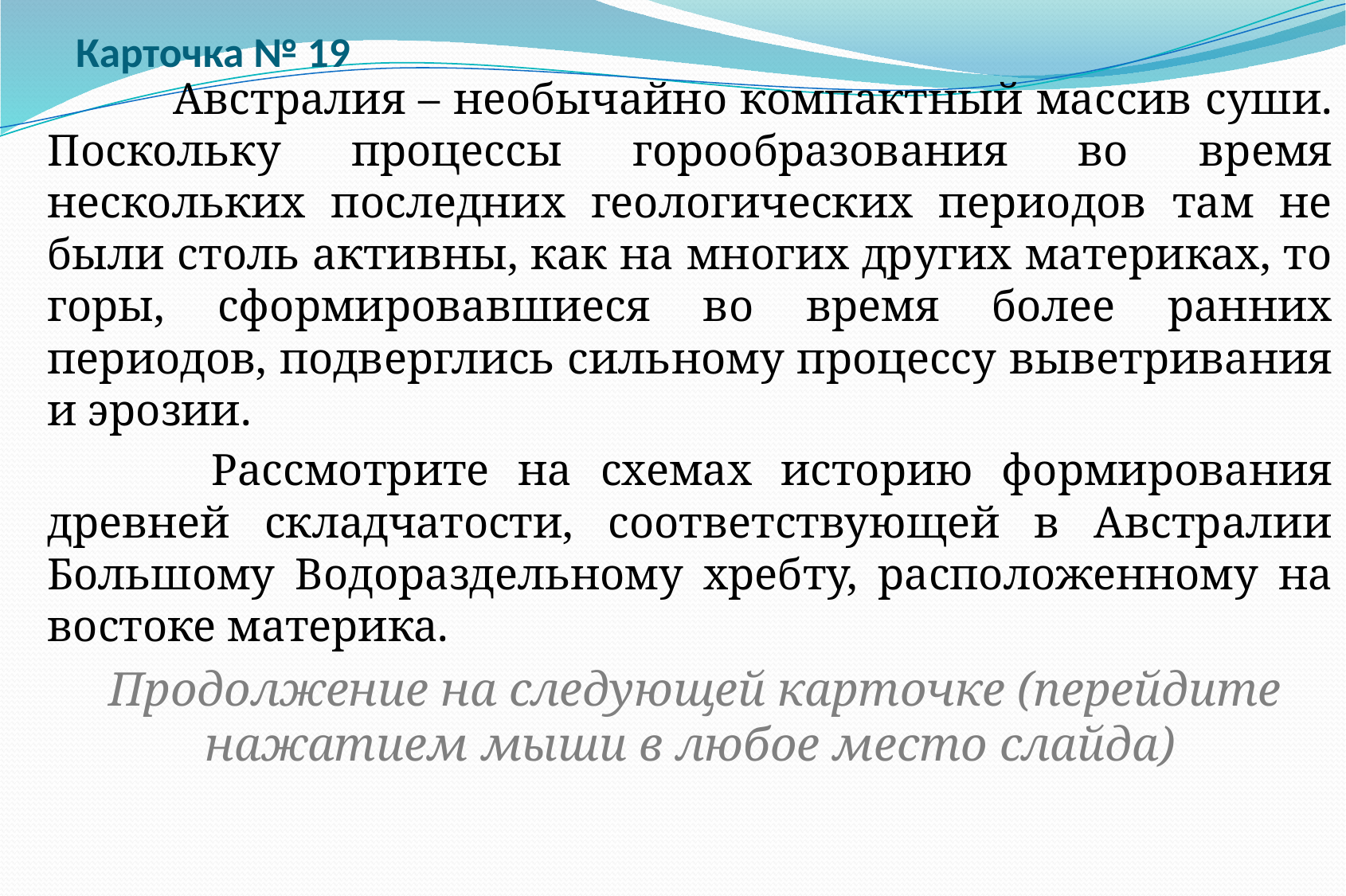

# Карточка № 19
   		Австралия – необычайно компактный массив суши. Поскольку процессы горообразования во время нескольких последних геологических периодов там не были столь активны, как на многих других материках, то горы, сформировавшиеся во время более ранних периодов, подверглись сильному процессу выветривания и эрозии.
       Рассмотрите на схемах историю формирования древней складчатости, соответствующей в Австралии Большому Водораздельному хребту, расположенному на востоке материка.
    Продолжение на следующей карточке (перейдите нажатием мыши в любое место слайда)